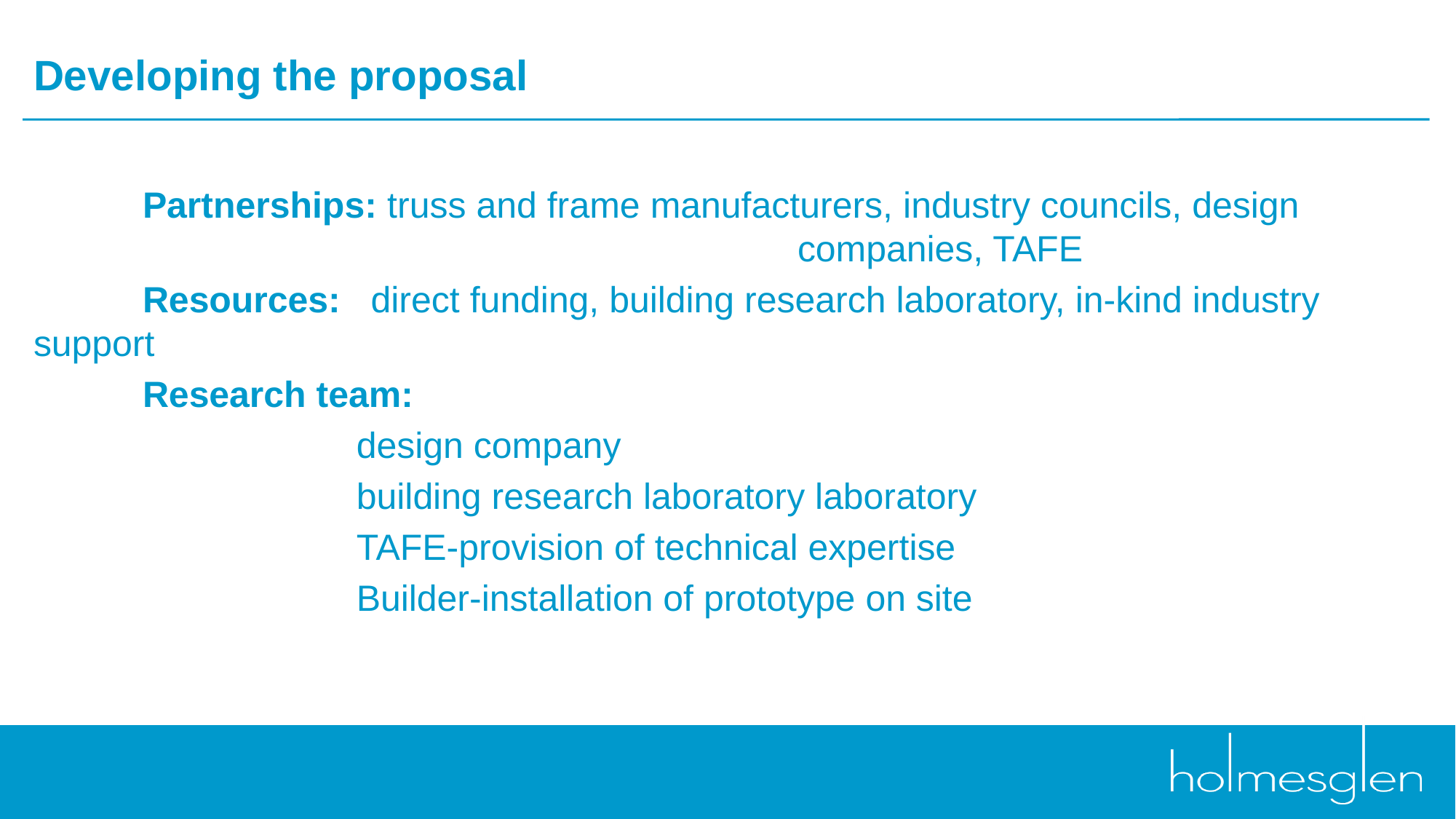

# Developing the proposal

	Partnerships: truss and frame manufacturers, industry councils, design 								companies, TAFE
	Resources:   direct funding, building research laboratory, in-kind industry support
	Research team:
	                     design company
	                     building research laboratory laboratory
	                     TAFE-provision of technical expertise
	                     Builder-installation of prototype on site